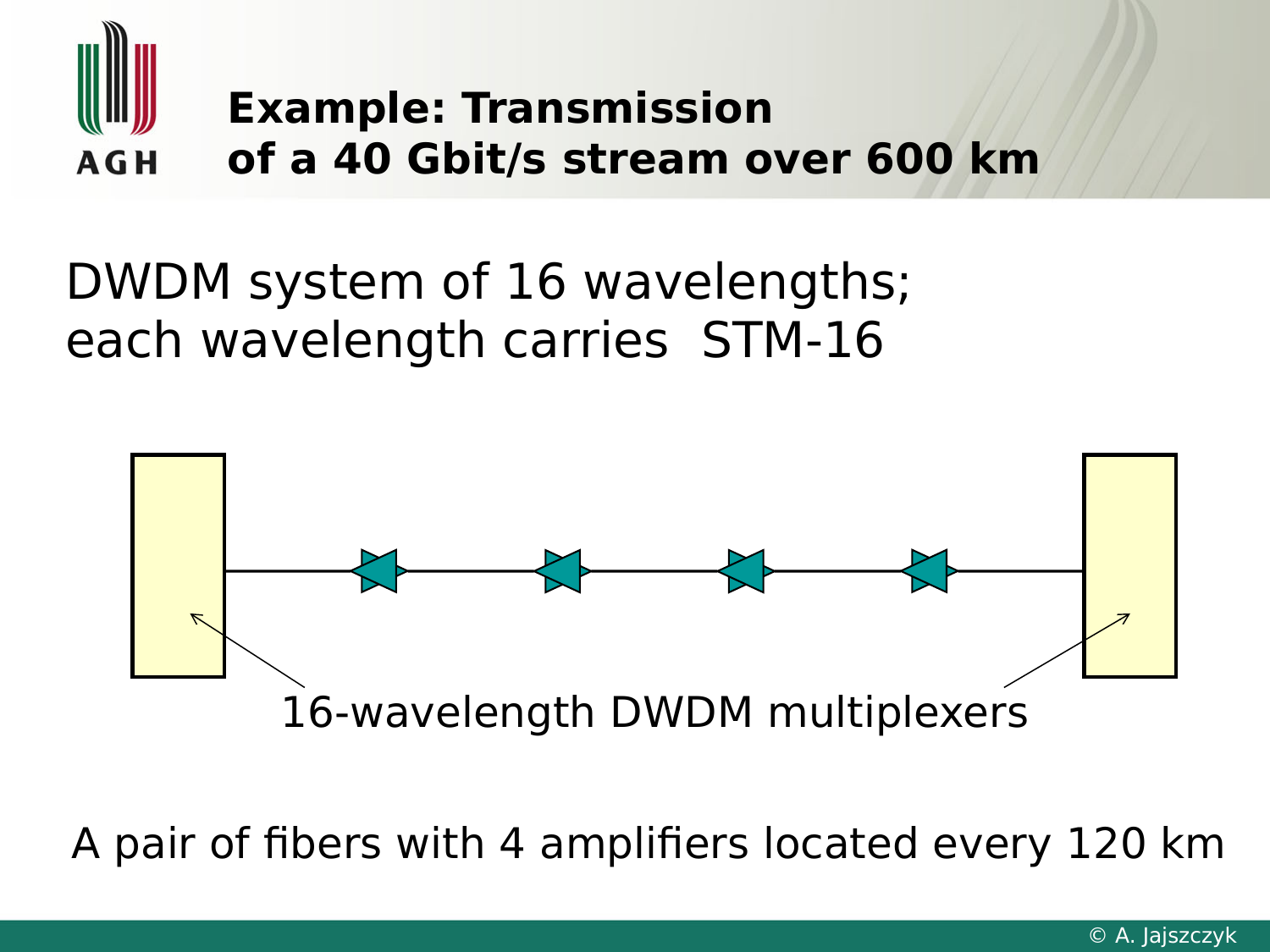

# Example: Transmission of a 40 Gbit/s stream over 600 km
DWDM system of 16 wavelengths;
each wavelength carries  STM-16

16-wavelength DWDM multiplexers
A pair of fibers with 4 amplifiers located every 120 km